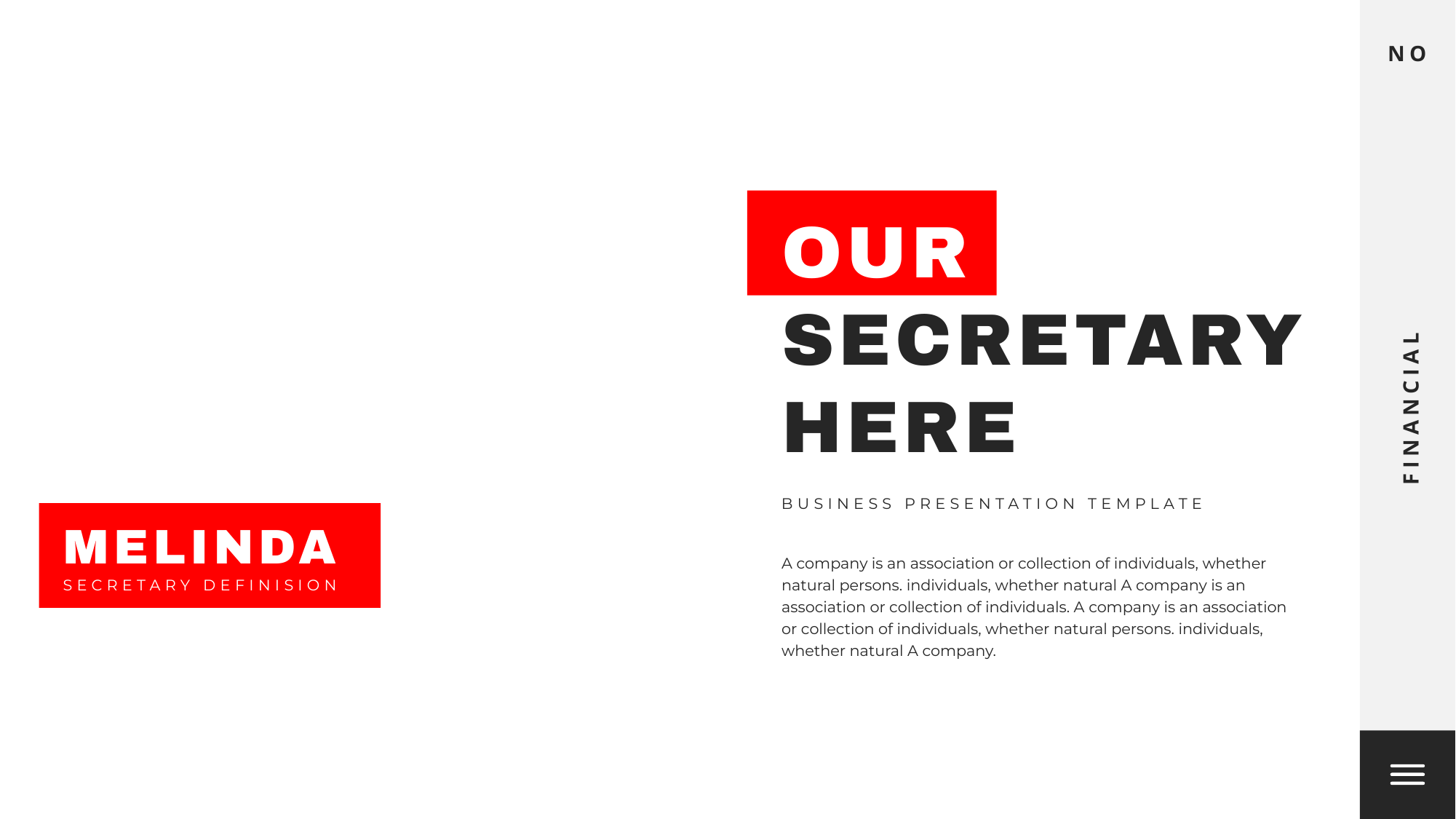

NO
FINANCIAL

OUR
SECRETARYHERE
BUSINESS PRESENTATION TEMPLATE

MELINDA
A company is an association or collection of individuals, whether natural persons. individuals, whether natural A company is an association or collection of individuals. A company is an association or collection of individuals, whether natural persons. individuals, whether natural A company.

SECRETARY DEFINISION